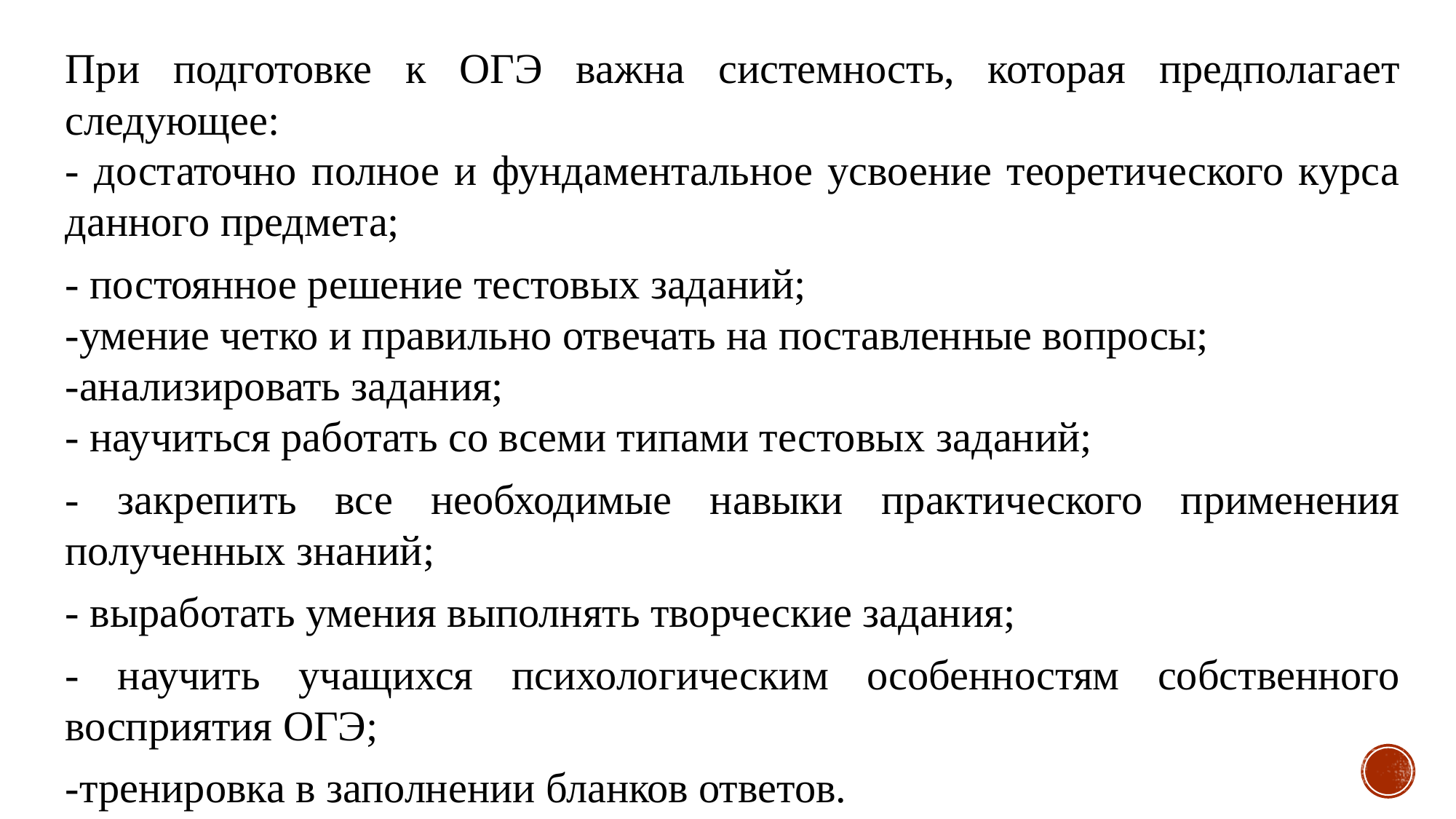

При подготовке к ОГЭ важна системность, которая предполагает следующее:
- достаточно полное и фундаментальное усвоение теоретического курса данного предмета;
- постоянное решение тестовых заданий;
-умение четко и правильно отвечать на поставленные вопросы;
-анализировать задания;
- научиться работать со всеми типами тестовых заданий;
- закрепить все необходимые навыки практического применения полученных знаний;
- выработать умения выполнять творческие задания;
- научить учащихся психологическим особенностям собственного восприятия ОГЭ;
-тренировка в заполнении бланков ответов.